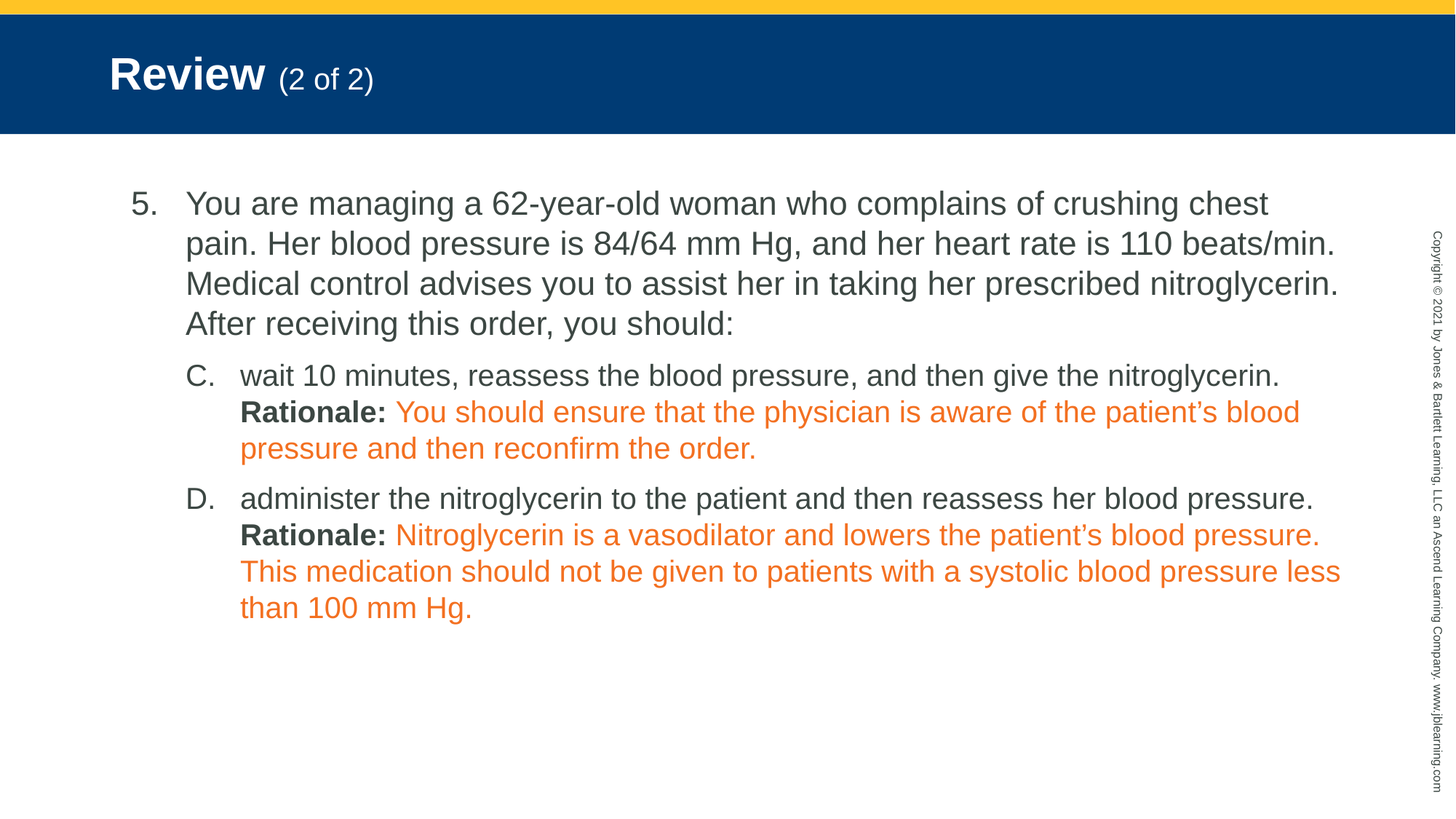

# Review (2 of 2)
You are managing a 62-year-old woman who complains of crushing chest pain. Her blood pressure is 84/64 mm Hg, and her heart rate is 110 beats/min. Medical control advises you to assist her in taking her prescribed nitroglycerin. After receiving this order, you should:
wait 10 minutes, reassess the blood pressure, and then give the nitroglycerin.
Rationale: You should ensure that the physician is aware of the patient’s blood pressure and then reconfirm the order.
administer the nitroglycerin to the patient and then reassess her blood pressure.
Rationale: Nitroglycerin is a vasodilator and lowers the patient’s blood pressure. This medication should not be given to patients with a systolic blood pressure less than 100 mm Hg.